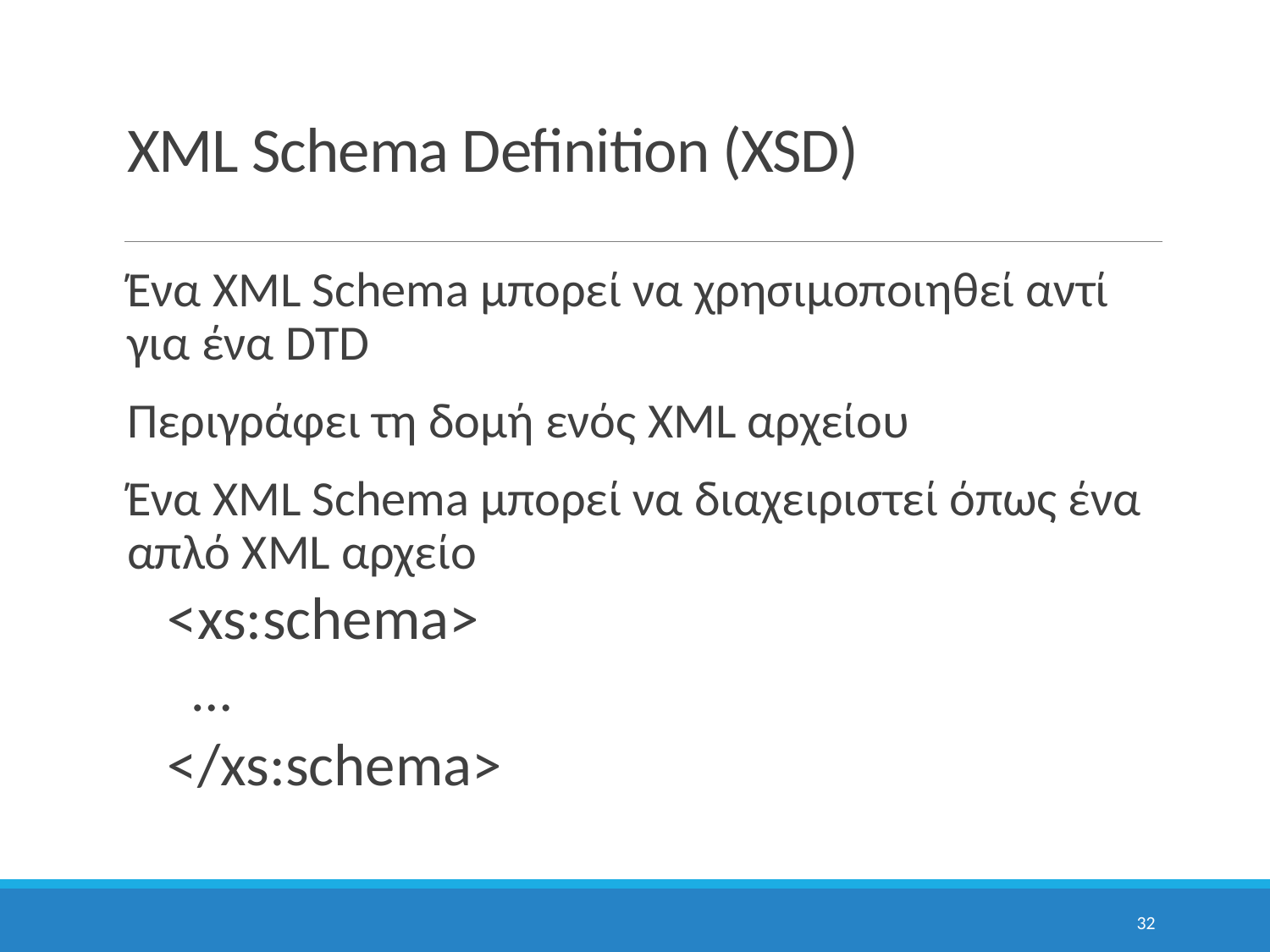

# XML Schema Definition (XSD)
Ένα XML Schema μπορεί να χρησιμοποιηθεί αντί για ένα DTD
Περιγράφει τη δομή ενός XML αρχείου
Ένα XML Schema μπορεί να διαχειριστεί όπως ένα απλό XML αρχείο
	<xs:schema>
	…
	</xs:schema>
32